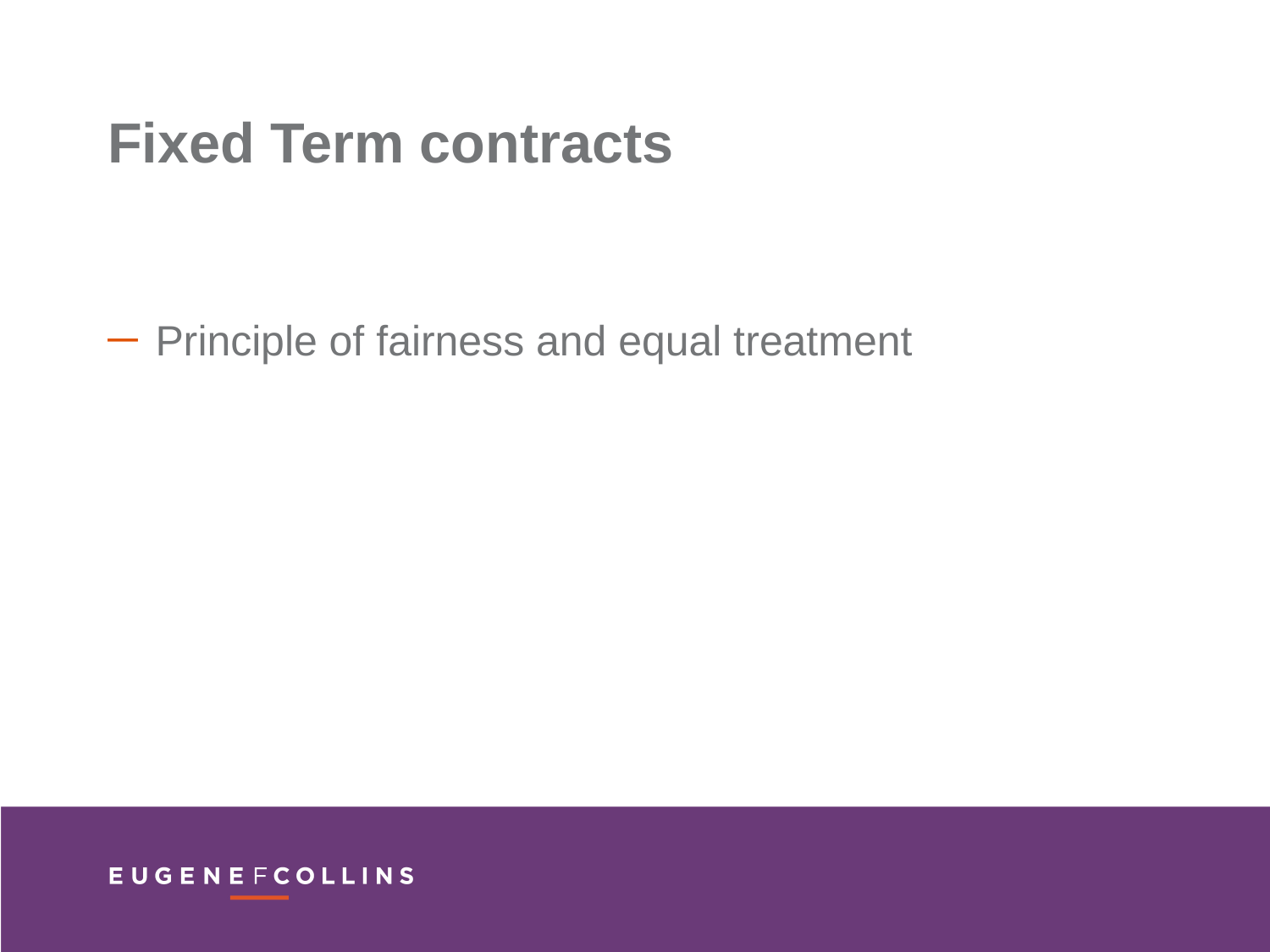

Fixed Term contracts
Principle of fairness and equal treatment